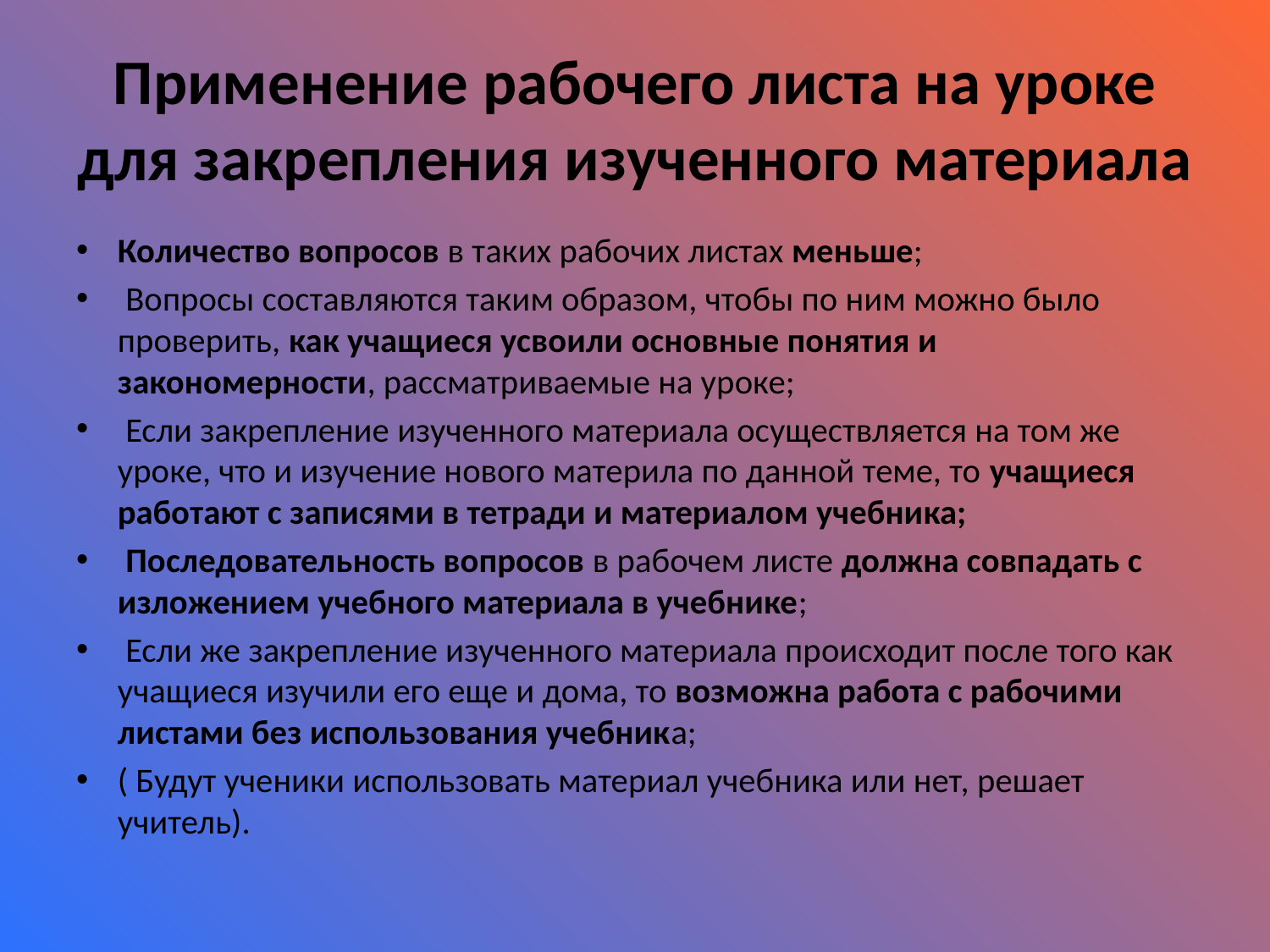

# Применение рабочего листа на уроке для закрепления изученного материала
Количество вопросов в таких рабочих листах меньше;
 Вопросы составляются таким образом, чтобы по ним можно было проверить, как учащиеся усвоили основные понятия и закономерности, рассматриваемые на уроке;
 Если закрепление изученного материала осуществляется на том же уроке, что и изучение нового материла по данной теме, то учащиеся работают с записями в тетради и материалом учебника;
 Последовательность вопросов в рабочем листе должна совпадать с изложением учебного материала в учебнике;
 Если же закрепление изученного материала происходит после того как учащиеся изучили его еще и дома, то возможна работа с рабочими листами без использования учебника;
( Будут ученики использовать материал учебника или нет, решает учитель).